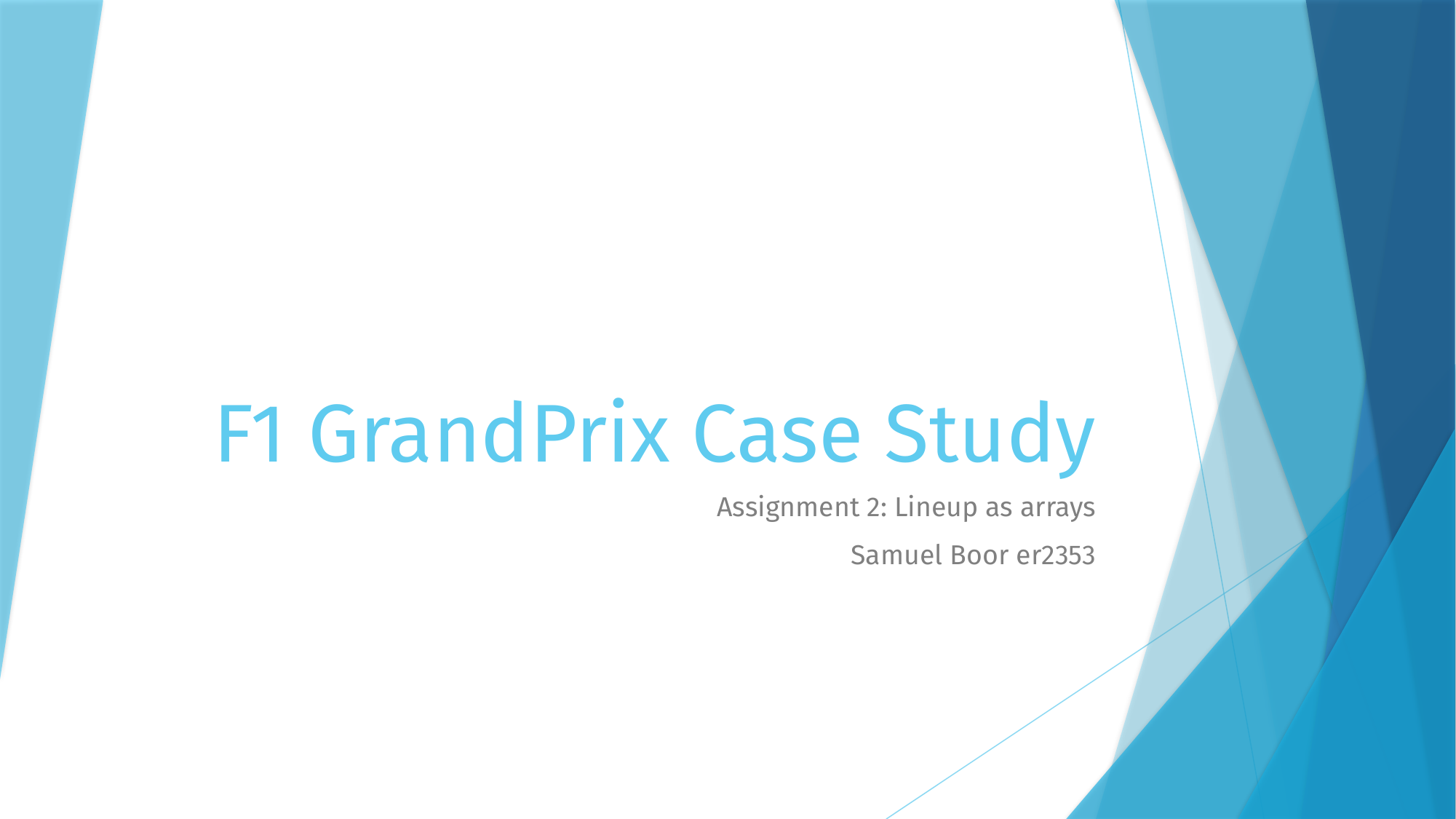

# F1 GrandPrix Case Study
Assignment 2: Lineup as arrays
Samuel Boor er2353